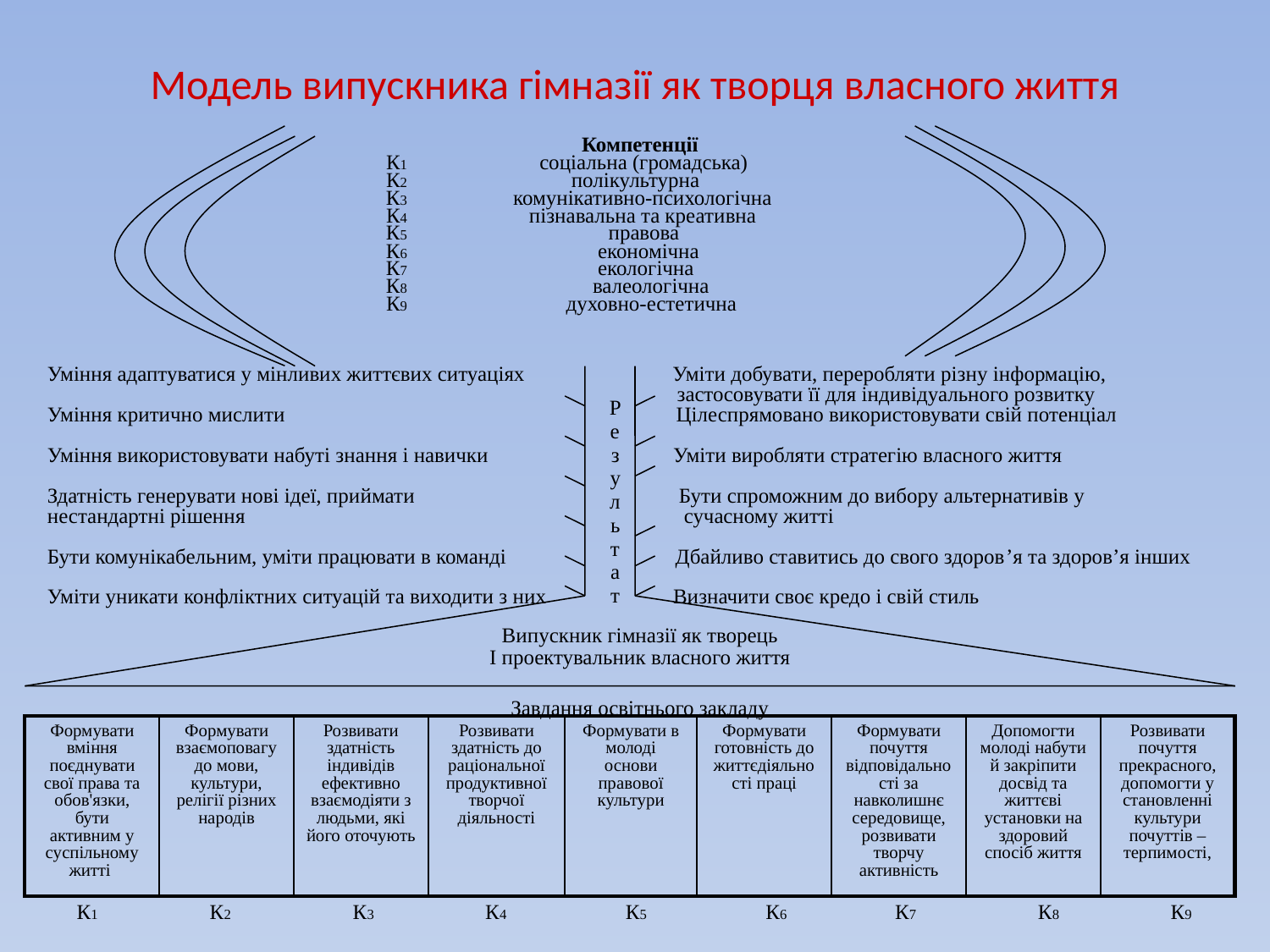

# Модель випускника гімназії як творця власного життя

Компетенції
                                                                К1                         соціальна (громадська)
                                                                К2                               полікультурна
                                                                К3                    комунікативно-психологічна
                                                                К4                       пізнавальна та креативна
                                                                К5                                      правова
                                                                К6                                    економічна
                                                                К7                                    екологічна
                                                                К8                                   валеологічна
                                                                К9                              духовно-естетична

Уміння адаптуватися у мінливих життєвих ситуаціях                            Уміти добувати, переробляти різну інформацію,
                                                                                                                       застосовувати її для індивідуального розвитку
Уміння критично мислити                                                                          Цілеспрямовано використовувати свій потенціал

Уміння використовувати набуті знання і навички                                   Уміти виробляти стратегію власного життя

Здатність генерувати нові ідеї, приймати                                                  Бути спроможним до вибору альтернативів у
нестандартні рішення                                                                                   сучасному житті

Бути комунікабельним, уміти працювати в команді                                Дбайливо ставитись до свого здоров’я та здоров’я інших

Уміти уникати конфліктних ситуацій та виходити з них                        Визначити своє кредо і свій стиль

Випускник гімназії як творець
І проектувальник власного життя

Завдання освітнього закладу

| Результат |
| --- |

| Формувати вміння поєднувати свої права та обов'язки, бути активним у суспільному житті | Формувати взаємоповагу до мови, культури, релігії різних народів | Розвивати здатність індивідів ефективно взаємодіяти з людьми, які його оточують | Розвивати здатність до раціональної продуктивної творчої діяльності | Формувати в молоді основи правової культури | Формувати готовність до життєдіяльності праці | Формувати почуття відповідальності за навколишнє середовище, розвивати творчу активність | Допомогти молоді набути й закріпити досвід та життєві установки на здоровий спосіб життя | Розвивати почуття прекрасного, допомогти у становленні культури почуттів – терпимості, |
| --- | --- | --- | --- | --- | --- | --- | --- | --- |

        К1                               К2                       К3                     К4                                 К5                                 К6                              К7                       К8                     К9